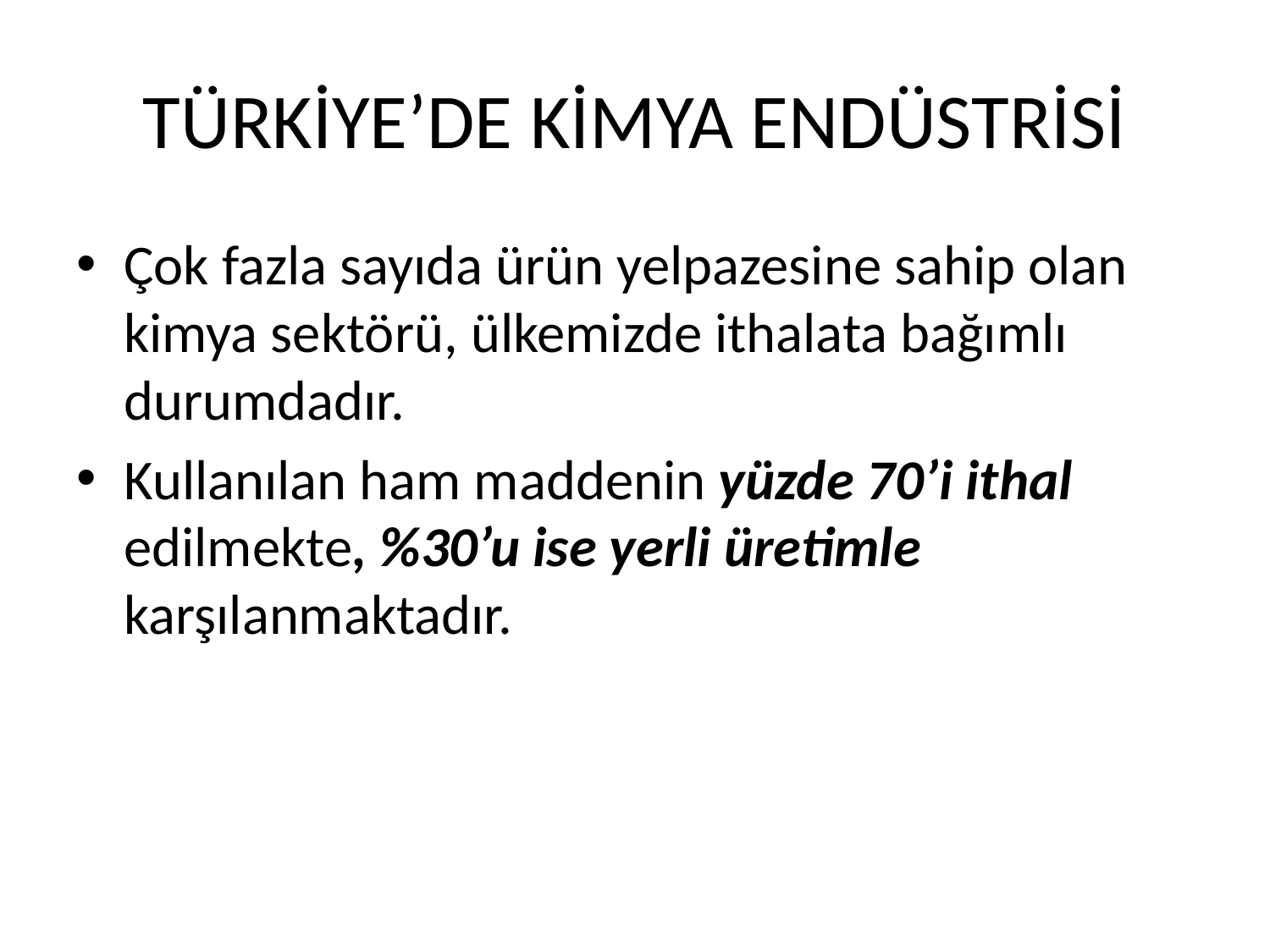

# TÜRKİYE’DE KİMYA ENDÜSTRİSİ
Çok fazla sayıda ürün yelpazesine sahip olan kimya sektörü, ülkemizde ithalata bağımlı durumdadır.
Kullanılan ham maddenin yüzde 70’i ithal edilmekte, %30’u ise yerli üretimle karşılanmaktadır.